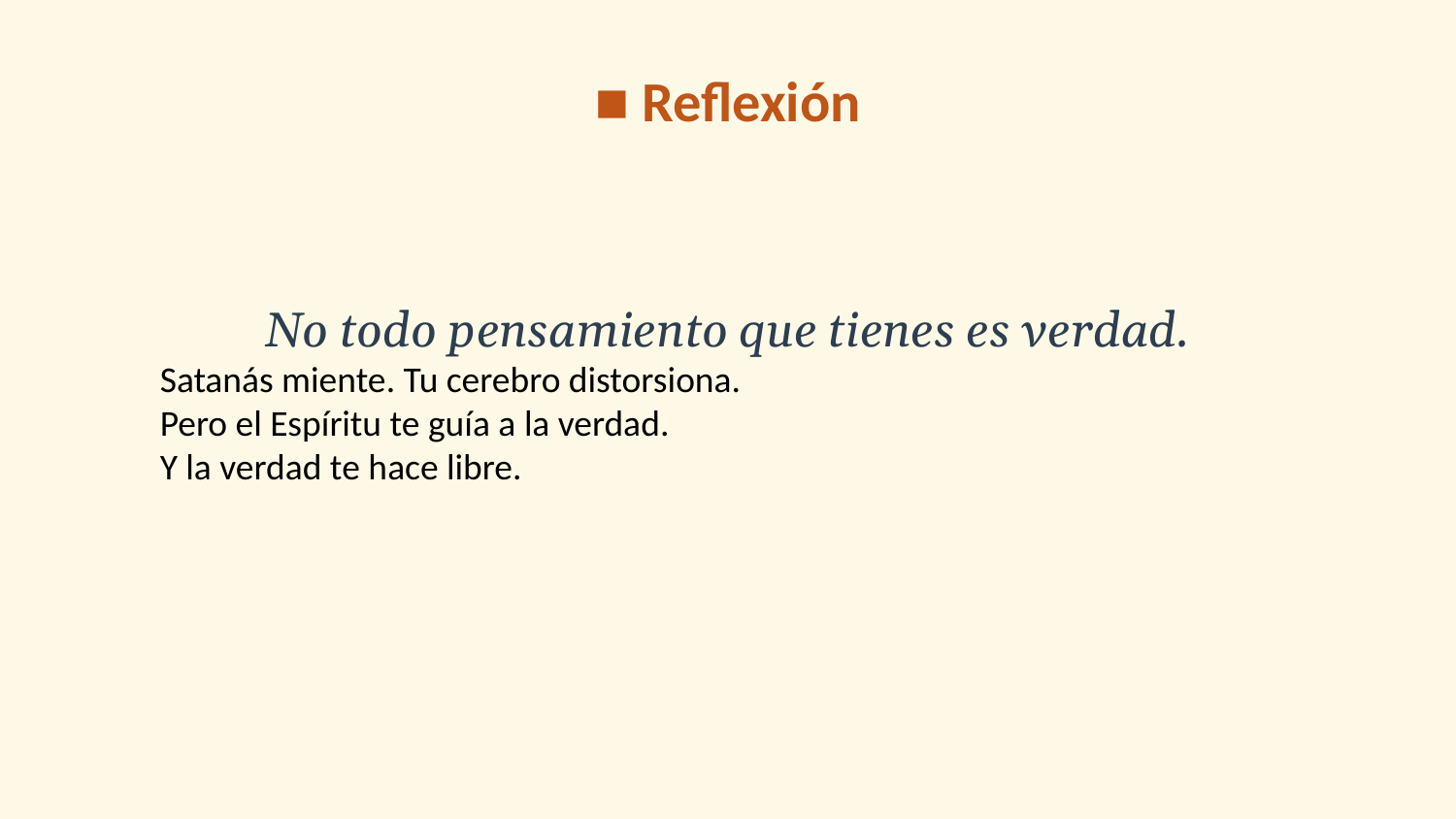

■ Reflexión
No todo pensamiento que tienes es verdad.
Satanás miente. Tu cerebro distorsiona.
Pero el Espíritu te guía a la verdad.
Y la verdad te hace libre.